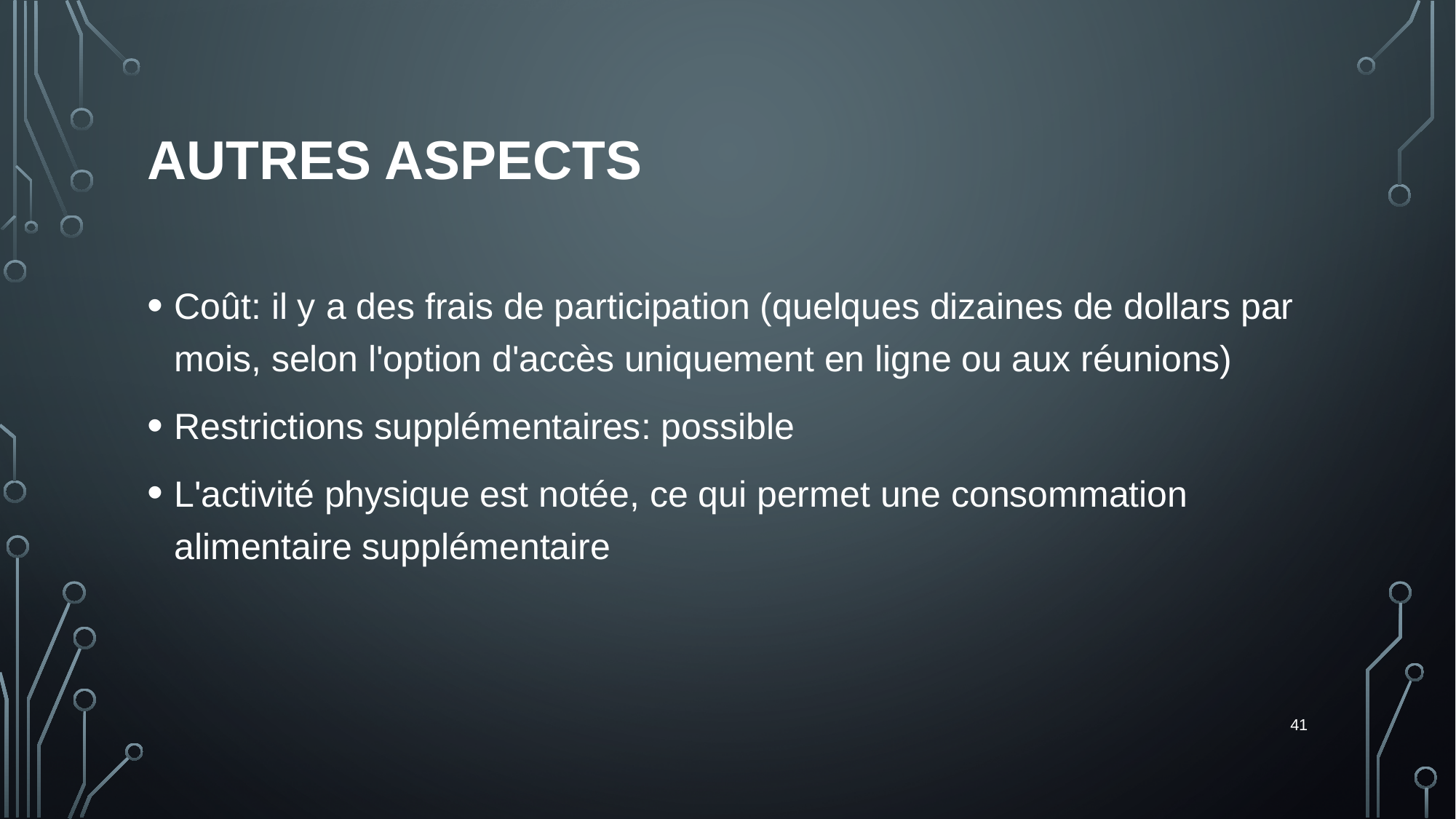

# Autres aspects
Coût: il y a des frais de participation (quelques dizaines de dollars par mois, selon l'option d'accès uniquement en ligne ou aux réunions)
Restrictions supplémentaires: possible
L'activité physique est notée, ce qui permet une consommation alimentaire supplémentaire
41